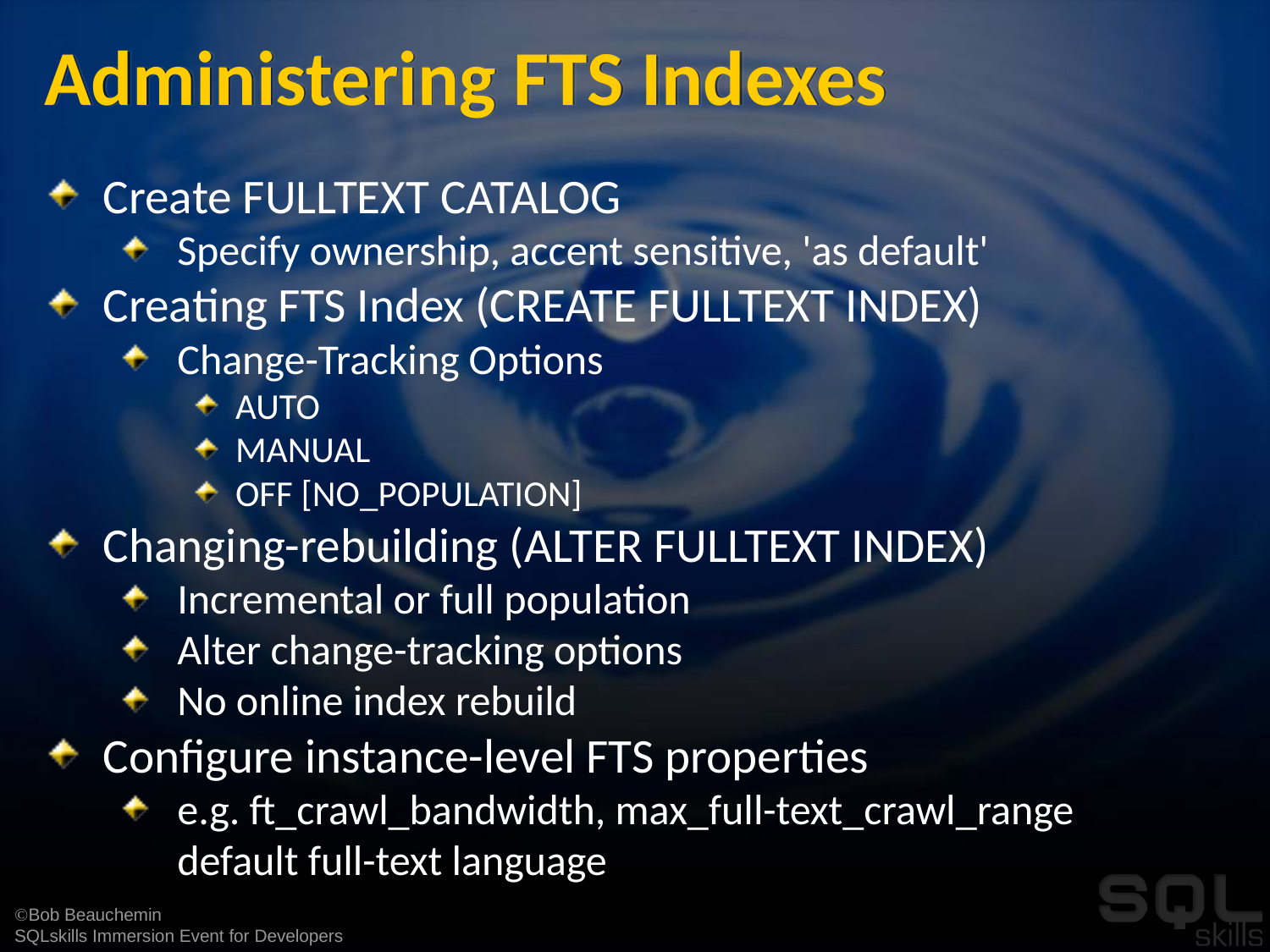

# Administering FTS Indexes
Create FULLTEXT CATALOG
Specify ownership, accent sensitive, 'as default'
Creating FTS Index (CREATE FULLTEXT INDEX)
Change-Tracking Options
AUTO
MANUAL
OFF [NO_POPULATION]
Changing-rebuilding (ALTER FULLTEXT INDEX)
Incremental or full population
Alter change-tracking options
No online index rebuild
Configure instance-level FTS properties
e.g. ft_crawl_bandwidth, max_full-text_crawl_range default full-text language